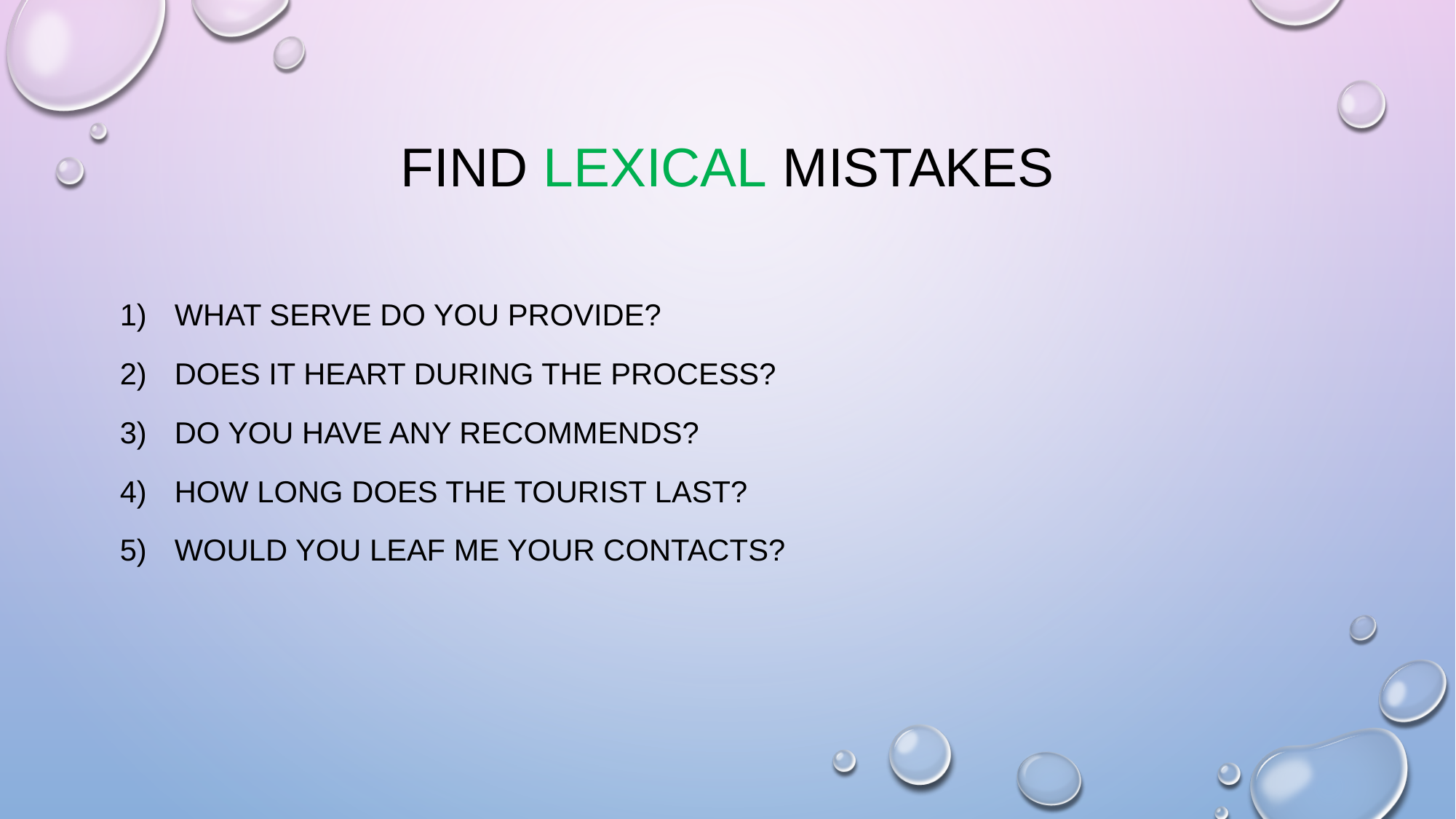

# Find lexical mistakes
What serve do you provide?
Does it heart during the process?
Do you have any recommends?
How long does the tourist last?
Would you leaf me your contacts?